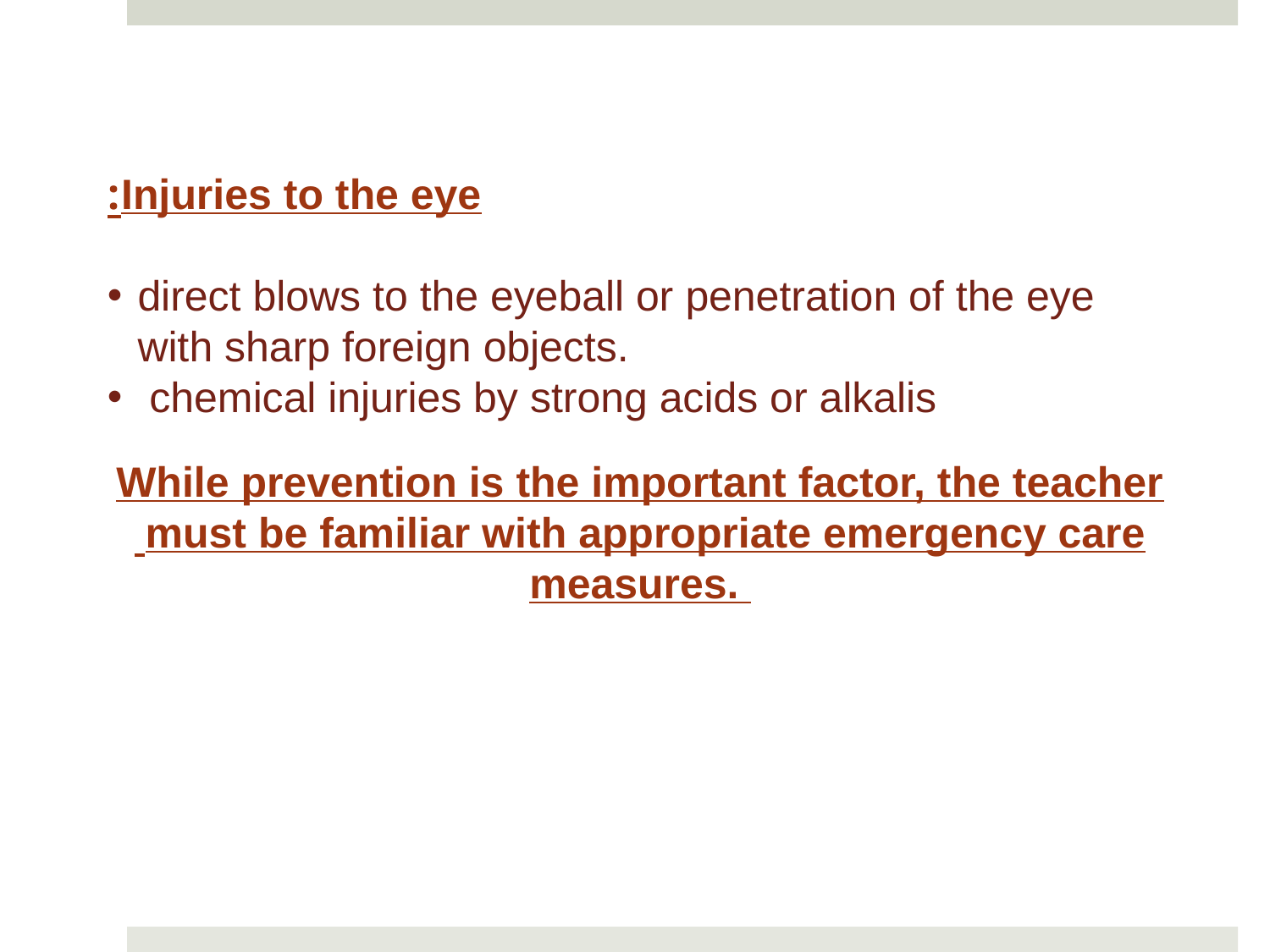

Injuries to the eye:

direct blows to the eyeball or penetration of the eye with sharp foreign objects.
 chemical injuries by strong acids or alkalis

While prevention is the important factor, the teacher must be familiar with appropriate emergency care
measures.